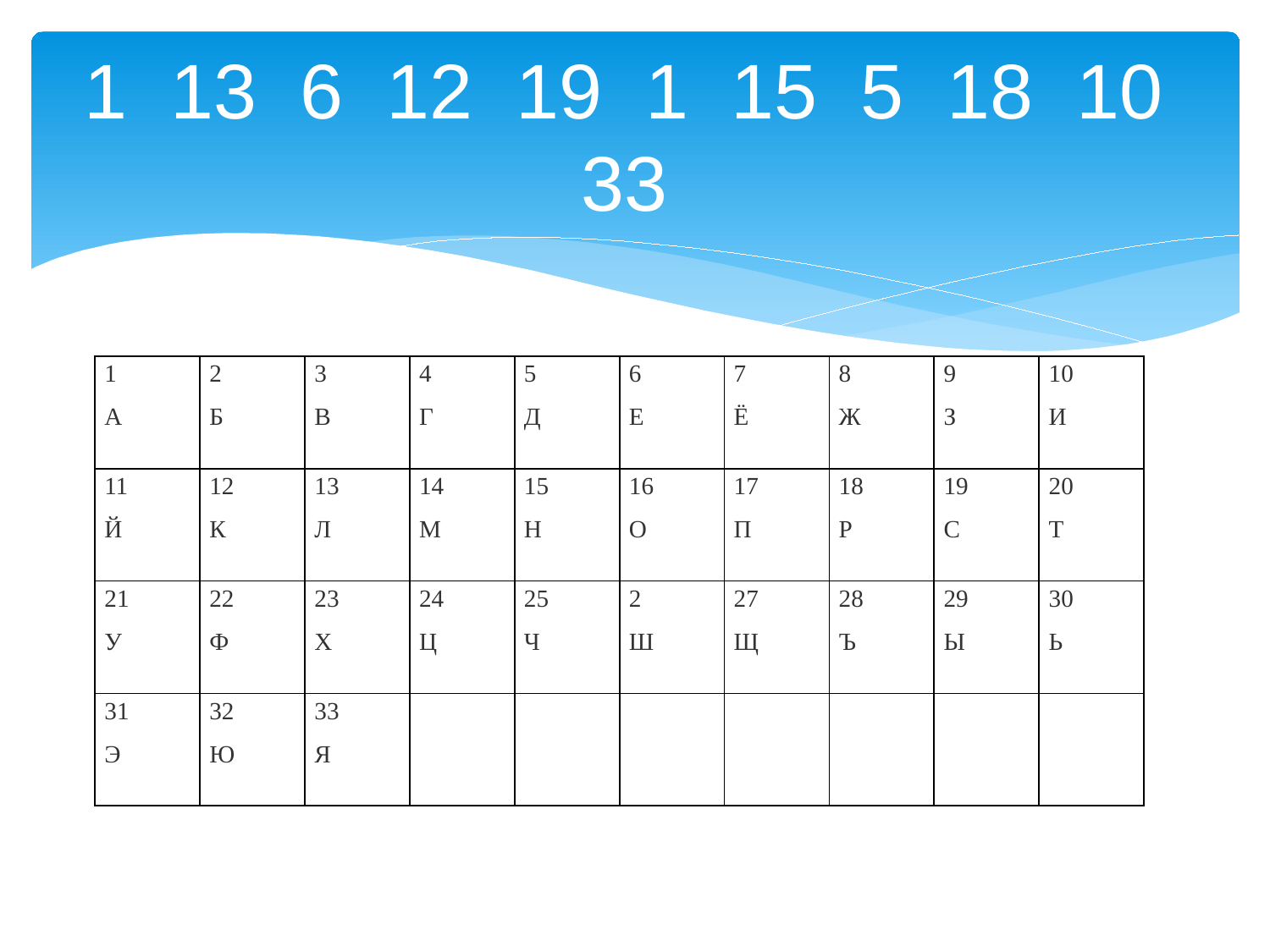

# 1  13  6  12  19  1  15  5  18  10  33
| 1 А | 2 Б | 3 В | 4 Г | 5 Д | 6 Е | 7 Ё | 8 Ж | 9 З | 10 И |
| --- | --- | --- | --- | --- | --- | --- | --- | --- | --- |
| 11 Й | 12 К | 13 Л | 14 М | 15 Н | 16 О | 17 П | 18 Р | 19 С | 20 Т |
| 21 У | 22 Ф | 23 Х | 24 Ц | 25 Ч | 2 Ш | 27 Щ | 28 Ъ | 29 Ы | 30 Ь |
| 31 Э | 32 Ю | 33 Я |  |  |  |  |  |  |  |